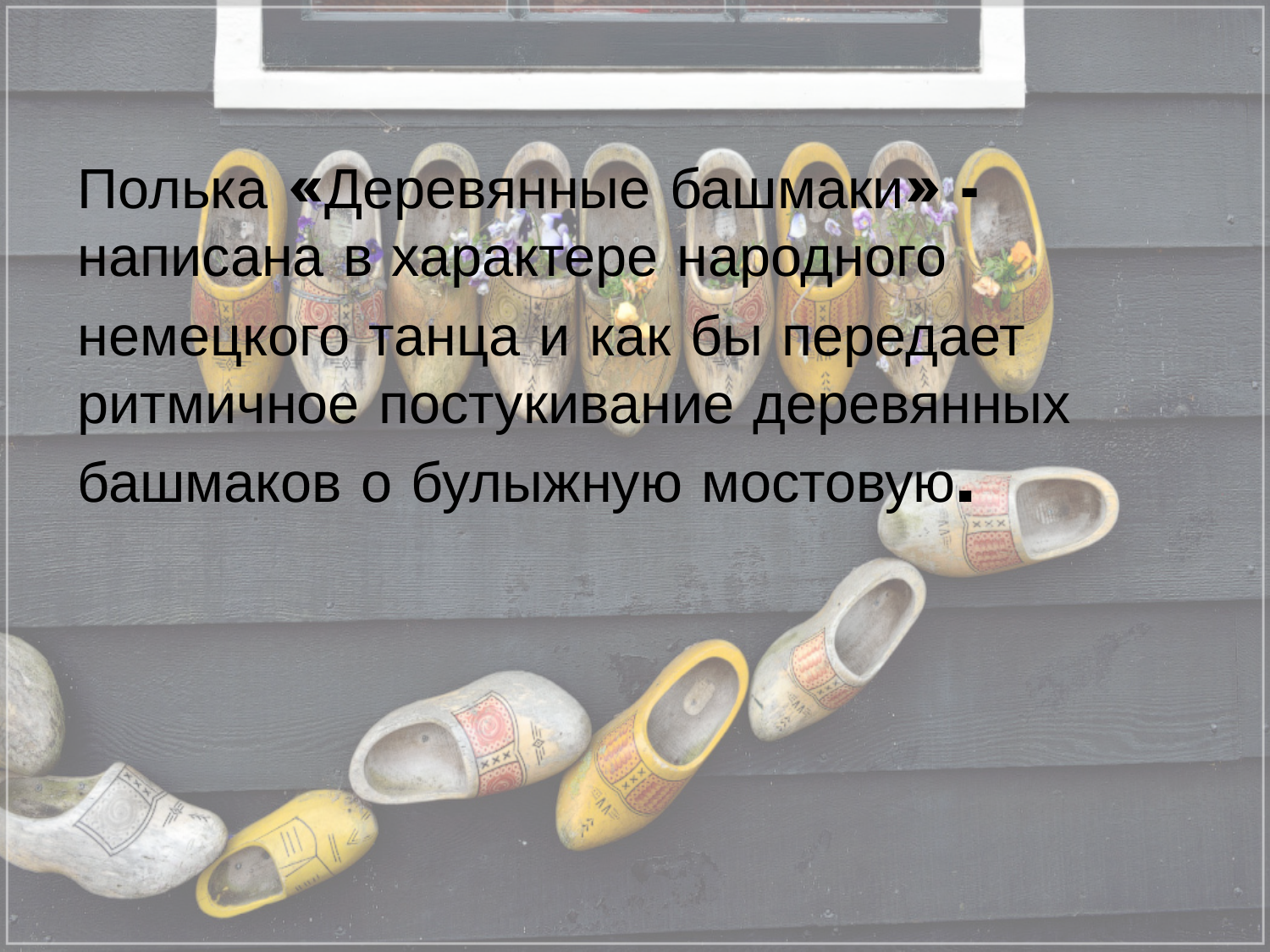

Полька «Деревянные башмаки» - написана в характере народного
немецкого танца и как бы передает ритмичное постукивание деревянных
башмаков о булыжную мостовую.